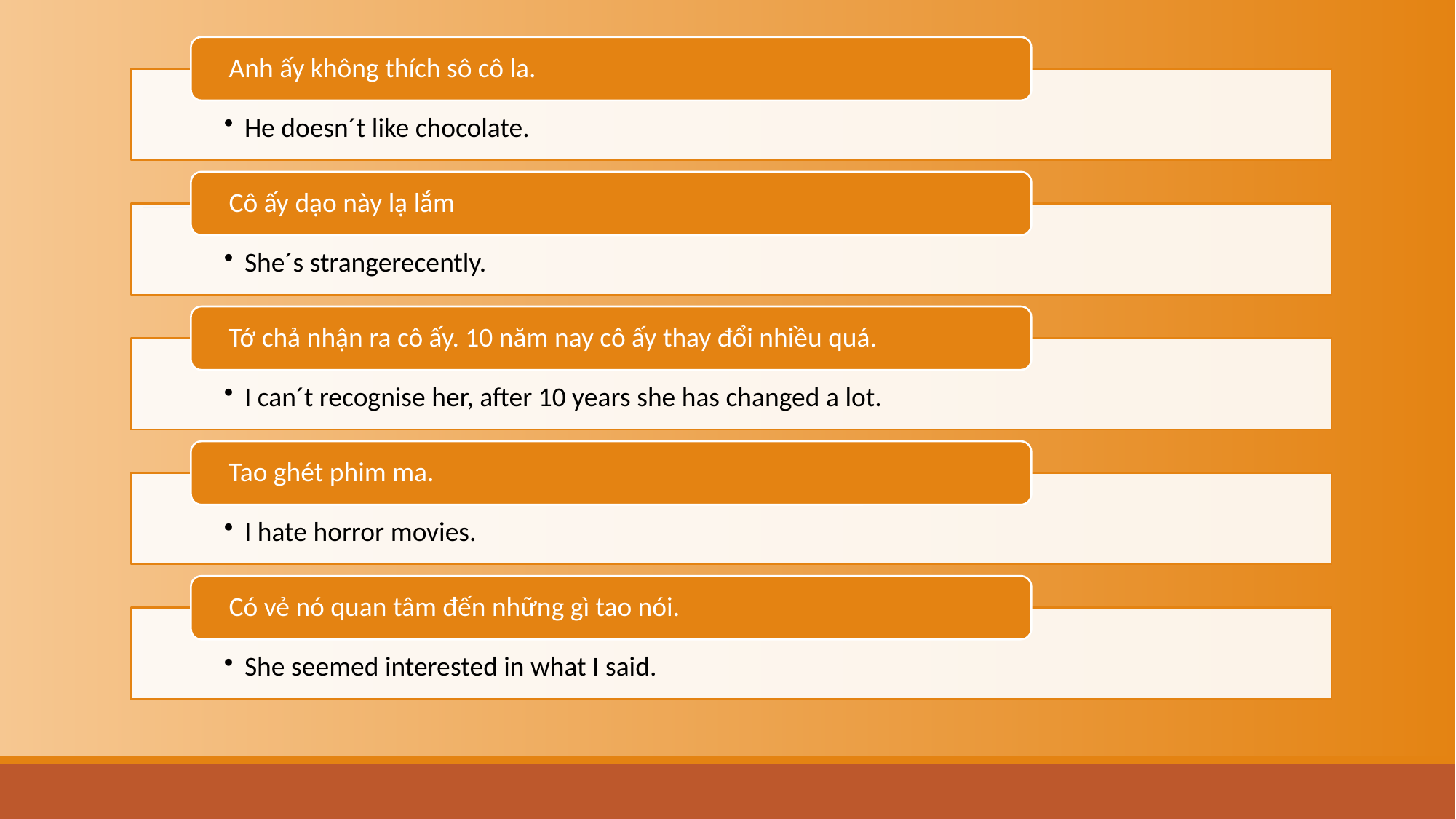

He doesn´t like chocolate.
Anh ấy không thích sô cô la.
She´s strangerecently.
Cô ấy dạo này lạ lắm
I can´t recognise her, after 10 years she has changed a lot.
Tớ chả nhận ra cô ấy. 10 năm nay cô ấy thay đổi nhiều quá.
I hate horror movies.
Tao ghét phim ma.
She seemed interested in what I said.
Có vẻ nó quan tâm đến những gì tao nói.